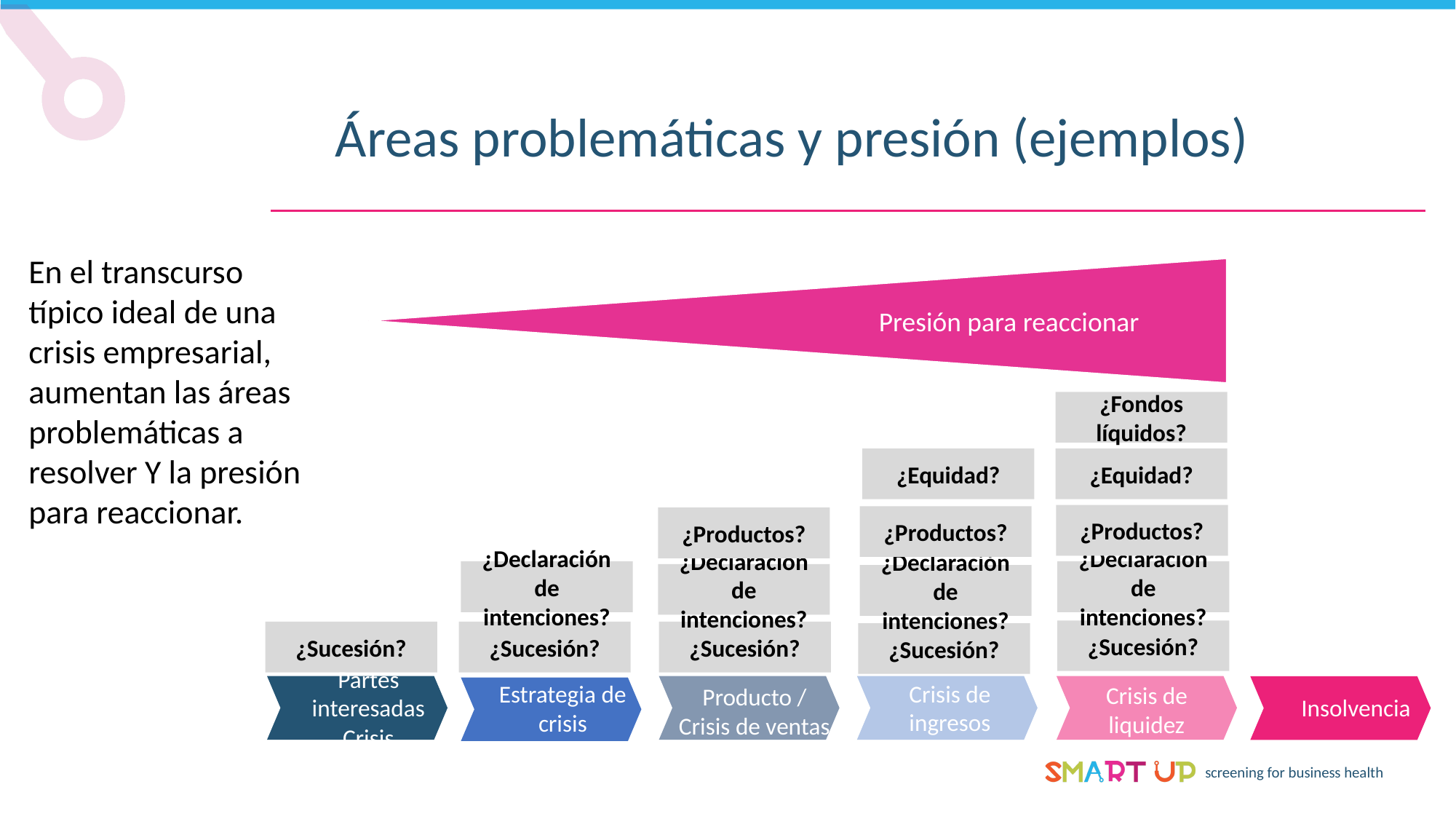

Presión para reaccionar
Áreas problemáticas y presión (ejemplos)
En el transcurso típico ideal de una crisis empresarial, aumentan las áreas problemáticas a resolver Y la presión para reaccionar.
¿Fondos líquidos?
¿Equidad?
¿Equidad?
¿Productos?
¿Productos?
¿Productos?
¿Declaración de intenciones?
¿Declaración de intenciones?
¿Declaración de intenciones?
¿Declaración de intenciones?
¿Sucesión?
¿Sucesión?
¿Sucesión?
¿Sucesión?
¿Sucesión?
Partes interesadas
Crisis
Crisis de ingresos
Crisis de liquidez
Producto / Crisis de ventas

Insolvencia
Estrategia de crisis